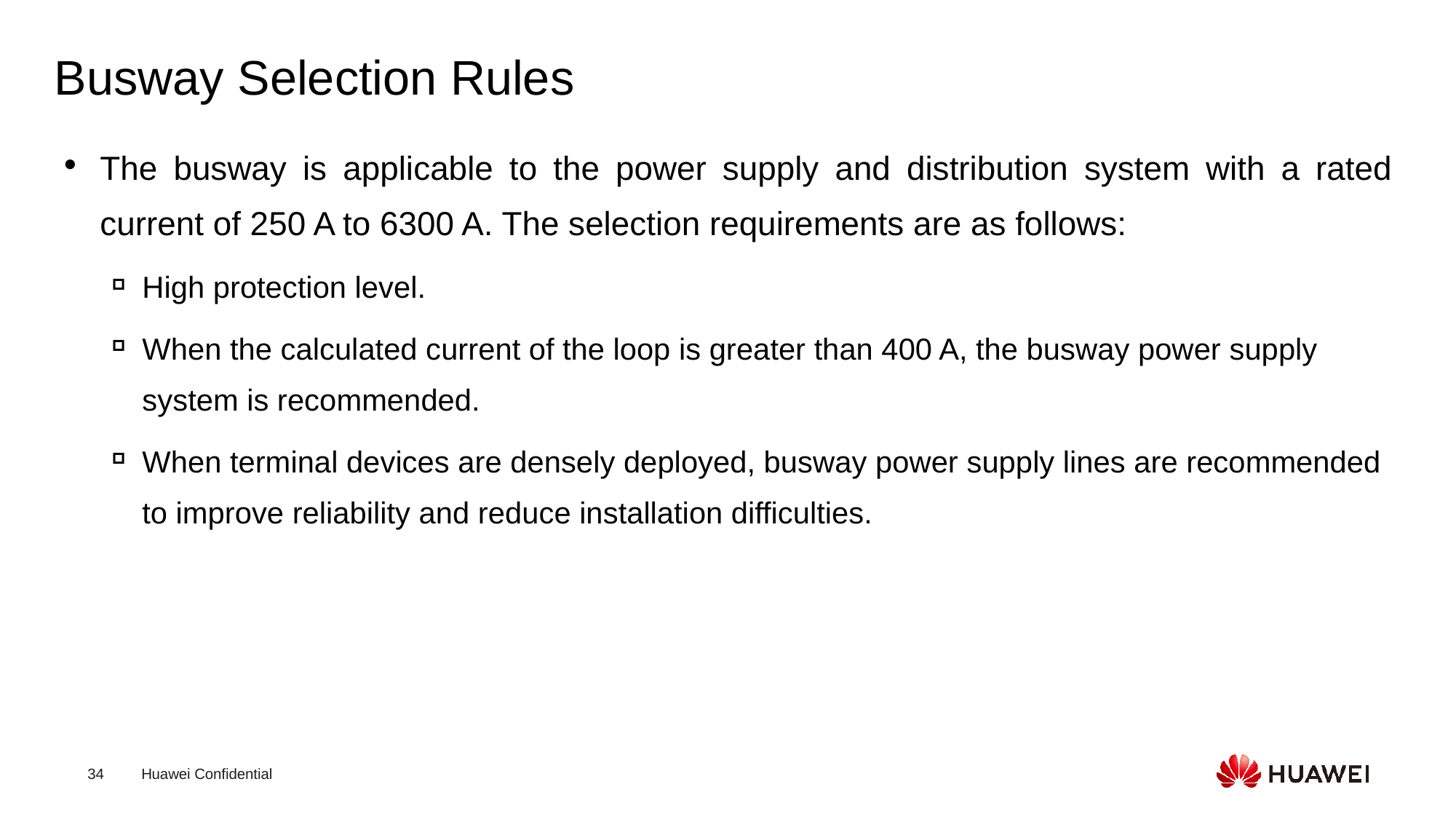

# Busway Selection Rules
The busway is applicable to the power supply and distribution system with a rated current of 250 A to 6300 A. The selection requirements are as follows:
High protection level.
When the calculated current of the loop is greater than 400 A, the busway power supply system is recommended.
When terminal devices are densely deployed, busway power supply lines are recommended to improve reliability and reduce installation difficulties.